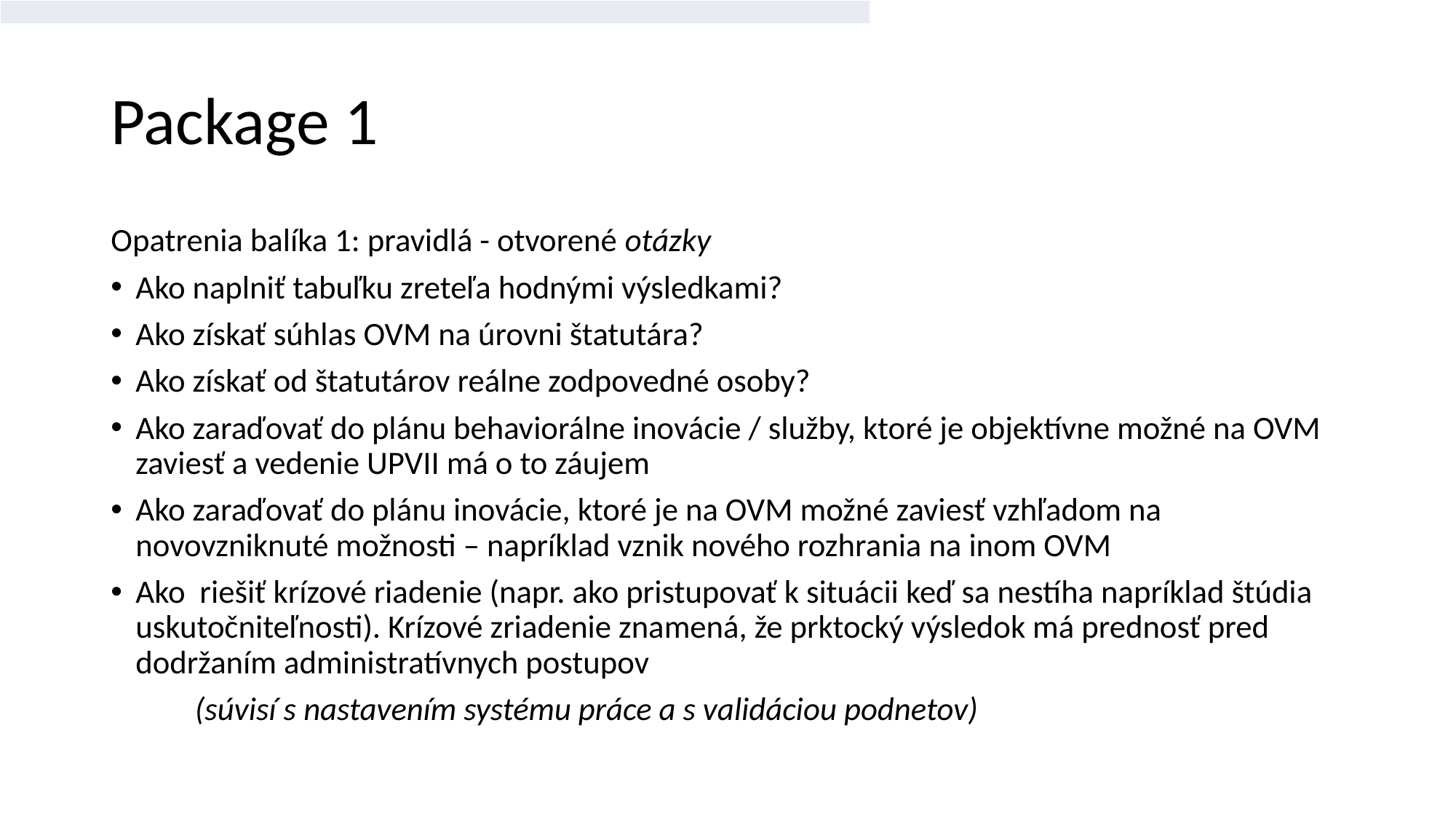

|  |
| --- |
|  |
| --- |
# Package 1
Opatrenia balíka 1: pravidlá - otvorené otázky
Ako naplniť tabuľku zreteľa hodnými výsledkami?
Ako získať súhlas OVM na úrovni štatutára?
Ako získať od štatutárov reálne zodpovedné osoby?
Ako zaraďovať do plánu behaviorálne inovácie / služby, ktoré je objektívne možné na OVM zaviesť a vedenie UPVII má o to záujem
Ako zaraďovať do plánu inovácie, ktoré je na OVM možné zaviesť vzhľadom na novovzniknuté možnosti – napríklad vznik nového rozhrania na inom OVM
Ako  riešiť krízové riadenie (napr. ako pristupovať k situácii keď sa nestíha napríklad štúdia uskutočniteľnosti). Krízové zriadenie znamená, že prktocký výsledok má prednosť pred dodržaním administratívnych postupov
	(súvisí s nastavením systému práce a s validáciou podnetov)